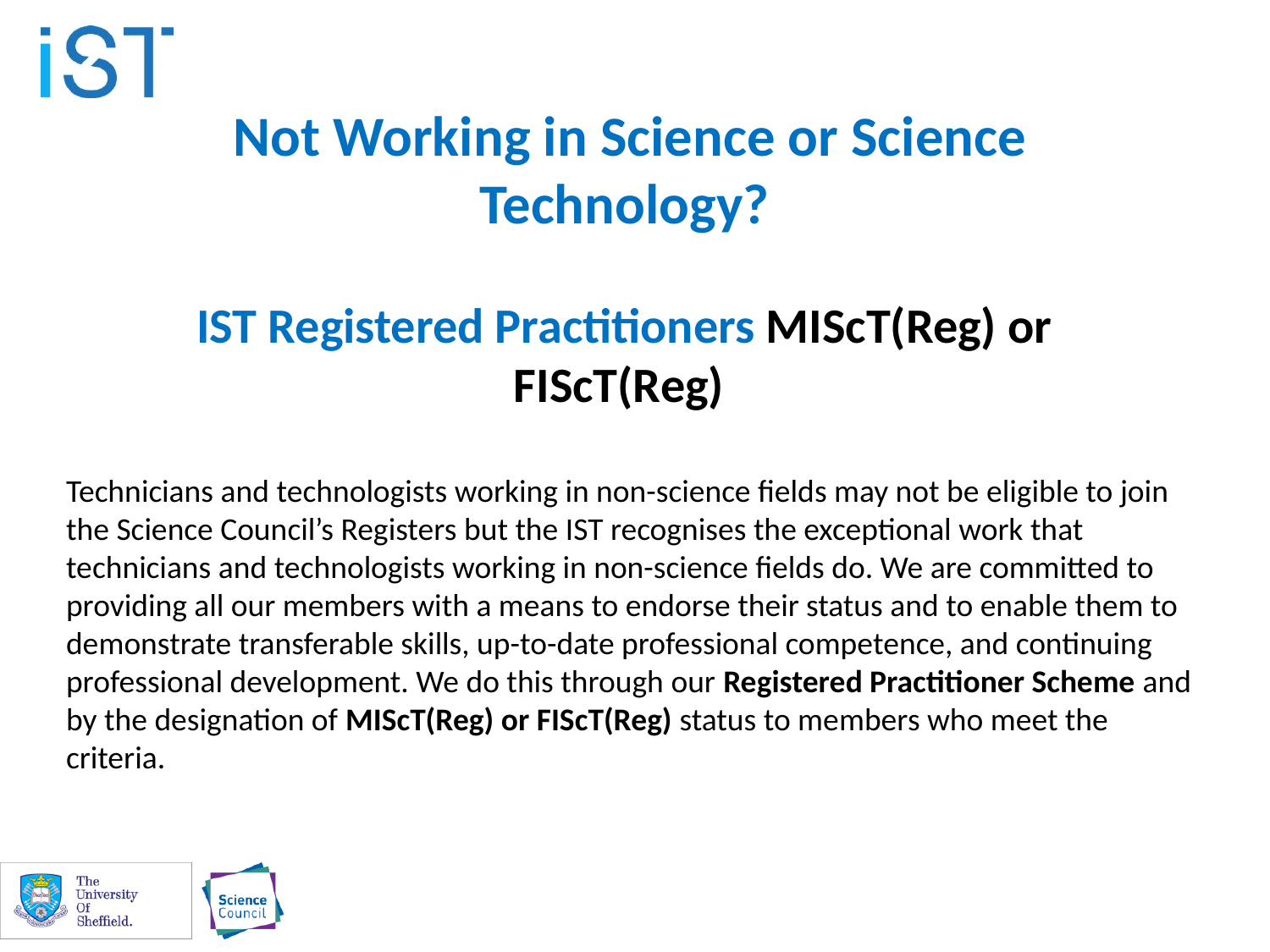

Not Working in Science or Science Technology?

IST Registered Practitioners MIScT(Reg) or FIScT(Reg)

Technicians and technologists working in non-science fields may not be eligible to join the Science Council’s Registers but the IST recognises the exceptional work that technicians and technologists working in non-science fields do. We are committed to providing all our members with a means to endorse their status and to enable them to demonstrate transferable skills, up-to-date professional competence, and continuing professional development. We do this through our Registered Practitioner Scheme and by the designation of MIScT(Reg) or FIScT(Reg) status to members who meet the criteria.